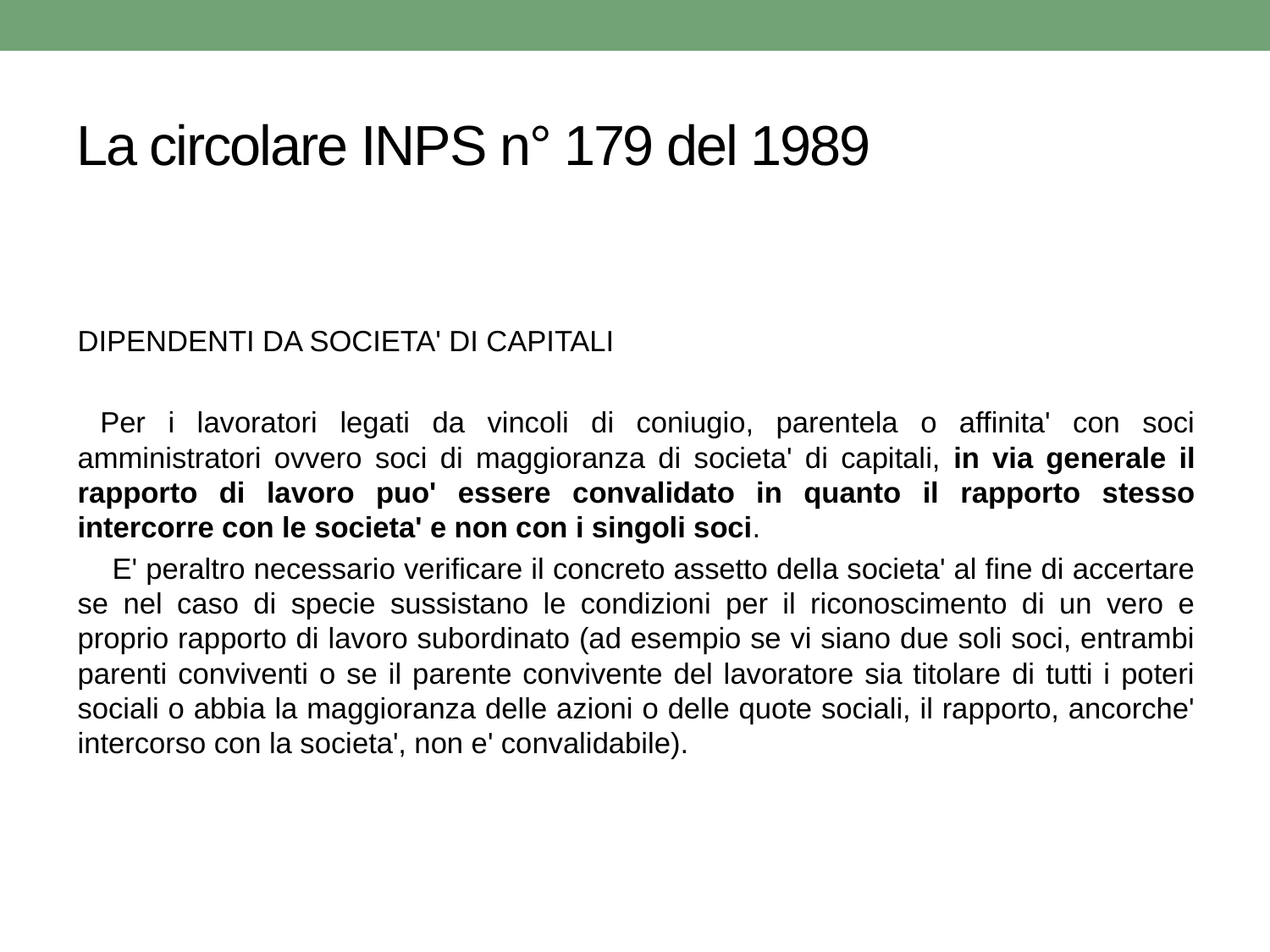

# La circolare INPS n° 179 del 1989
DIPENDENTI DA SOCIETA' DI CAPITALI

 Per i lavoratori legati da vincoli di coniugio, parentela o affinita' con soci amministratori ovvero soci di maggioranza di societa' di capitali, in via generale il rapporto di lavoro puo' essere convalidato in quanto il rapporto stesso intercorre con le societa' e non con i singoli soci.
    E' peraltro necessario verificare il concreto assetto della societa' al fine di accertare se nel caso di specie sussistano le condizioni per il riconoscimento di un vero e proprio rapporto di lavoro subordinato (ad esempio se vi siano due soli soci, entrambi parenti conviventi o se il parente convivente del lavoratore sia titolare di tutti i poteri sociali o abbia la maggioranza delle azioni o delle quote sociali, il rapporto, ancorche' intercorso con la societa', non e' convalidabile).